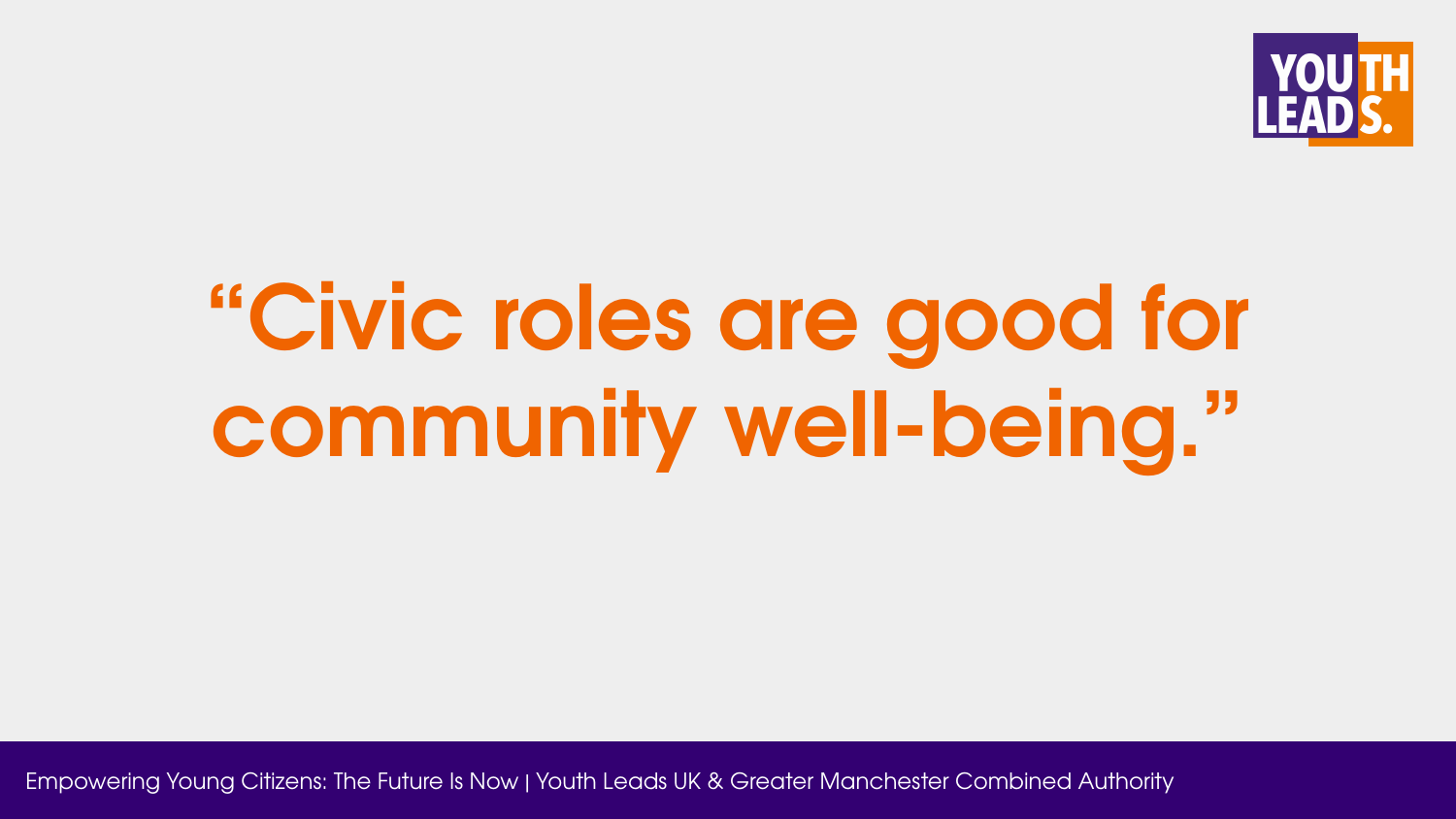

# “Civic roles are good for community well-being.”